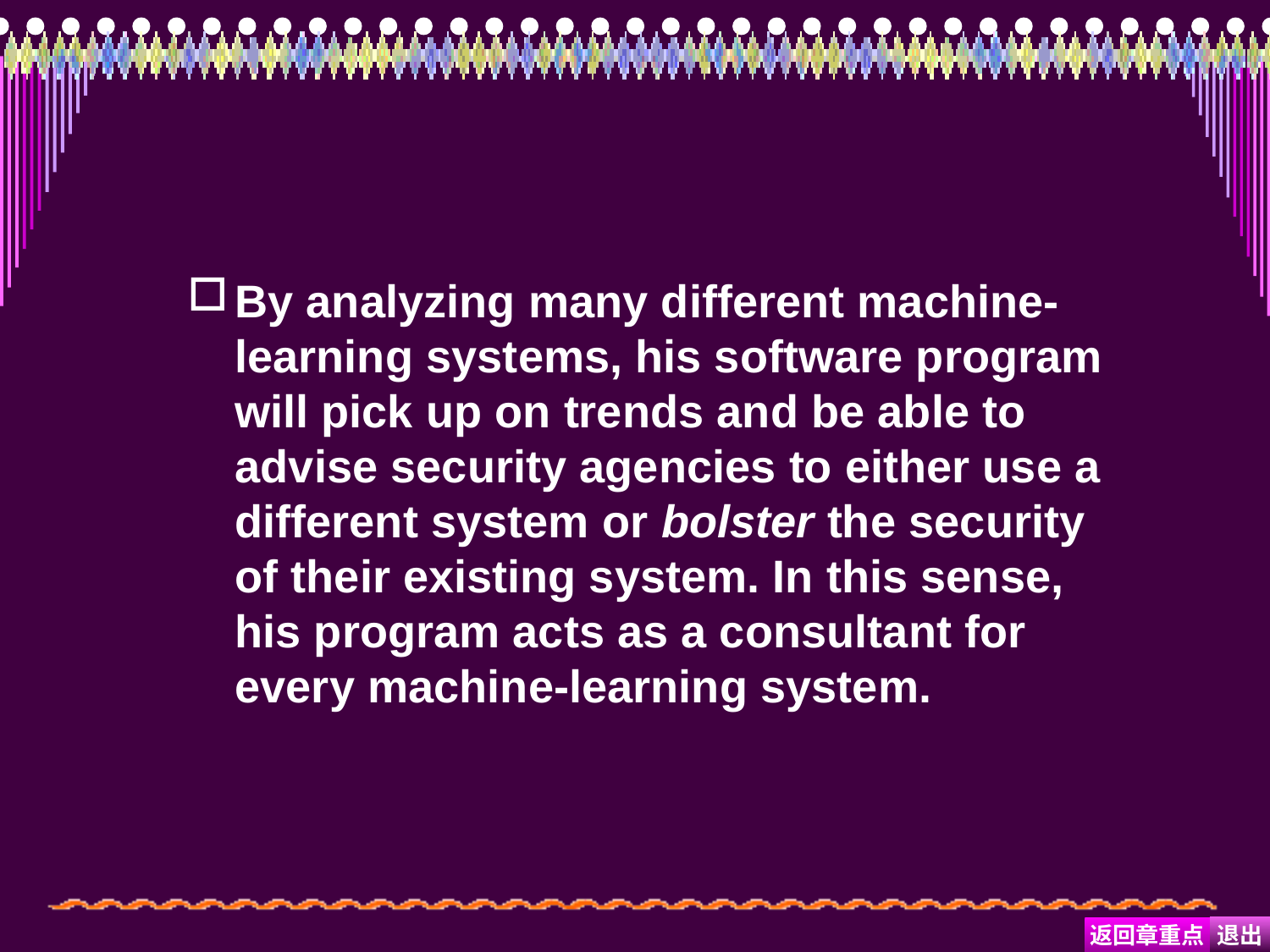

#
By analyzing many different machine-learning systems, his software program will pick up on trends and be able to advise security agencies to either use a different system or bolster the security of their existing system. In this sense, his program acts as a consultant for every machine-learning system.